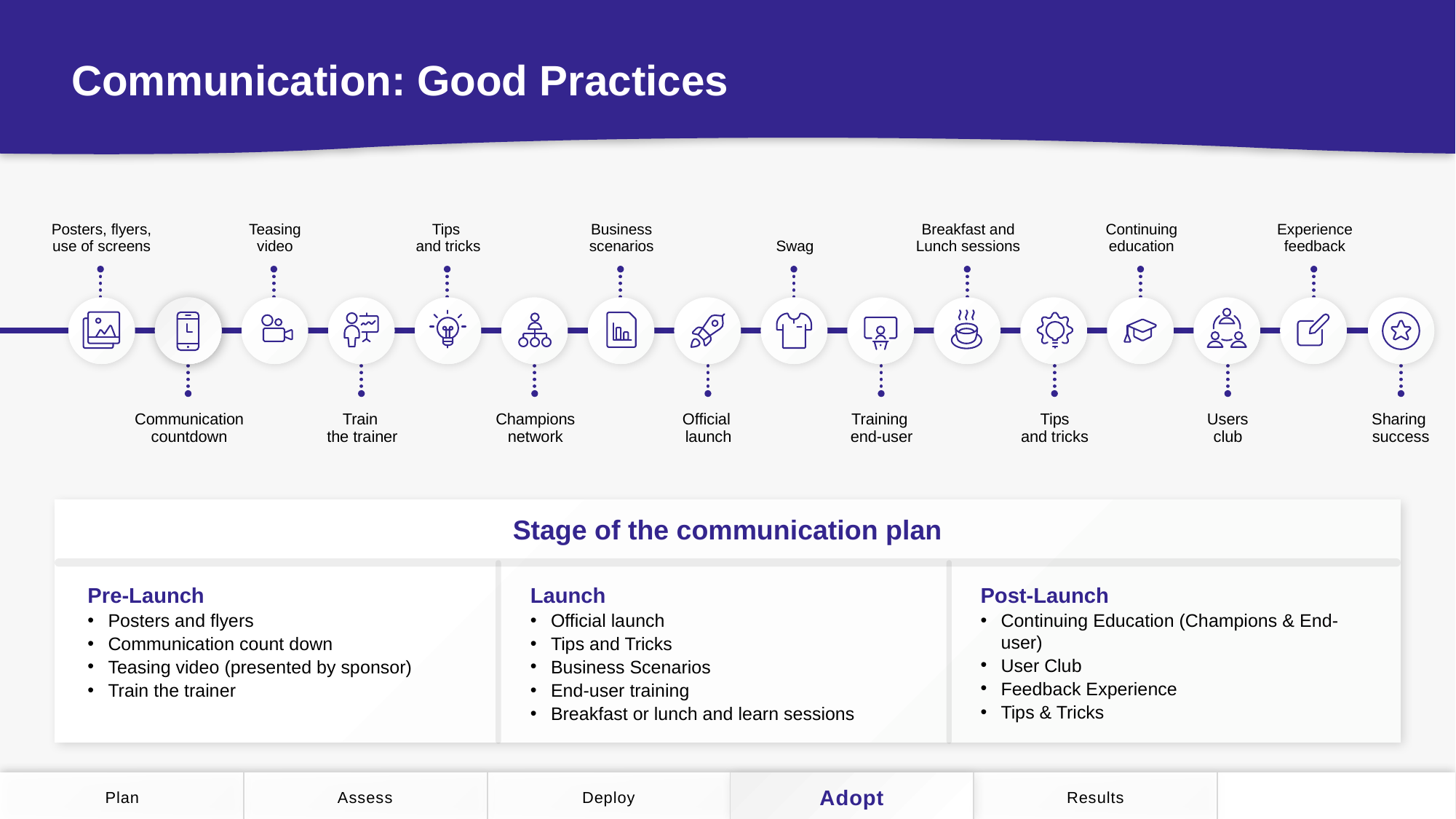

Communication: Good Practices
Posters, flyers, use of screens
Teasing
video
Tips
and tricks
Business
scenarios
Swag
Breakfast and Lunch sessions
Continuing
education
Experience feedback

Communication countdown
Train
the trainer
Champions
network
Official
launch
Training
end-user
Tips
and tricks
Users
club
Sharing
success

Stage of the communication plan

Pre-Launch
Posters and flyers
Communication count down
Teasing video (presented by sponsor)
Train the trainer
Launch
Official launch
Tips and Tricks
Business Scenarios
End-user training
Breakfast or lunch and learn sessions
Post-Launch
Continuing Education (Champions & End-user)
User Club
Feedback Experience
Tips & Tricks